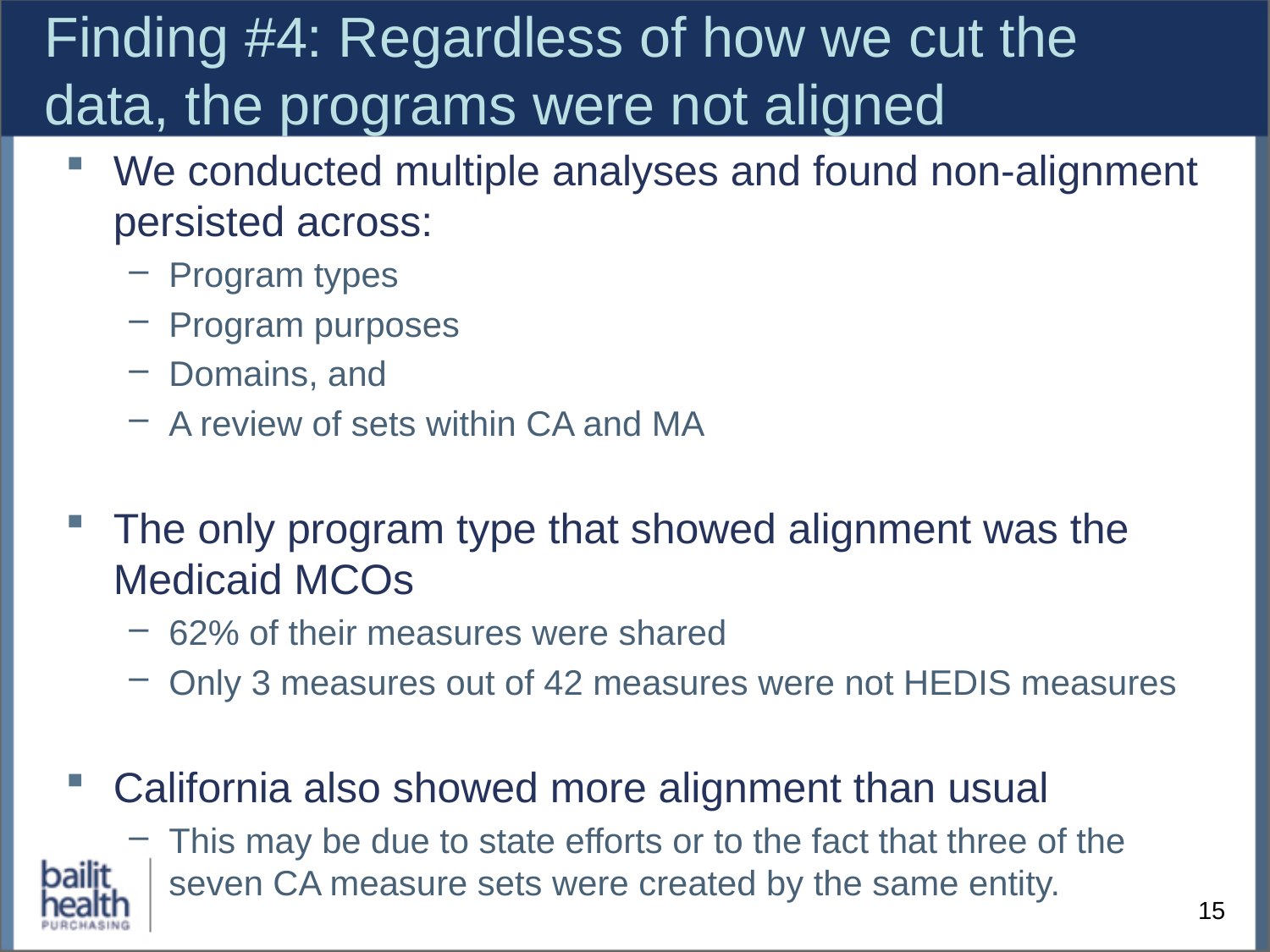

# Finding #4: Regardless of how we cut the data, the programs were not aligned
We conducted multiple analyses and found non-alignment persisted across:
Program types
Program purposes
Domains, and
A review of sets within CA and MA

The only program type that showed alignment was the Medicaid MCOs
62% of their measures were shared
Only 3 measures out of 42 measures were not HEDIS measures

California also showed more alignment than usual
This may be due to state efforts or to the fact that three of the seven CA measure sets were created by the same entity.
15